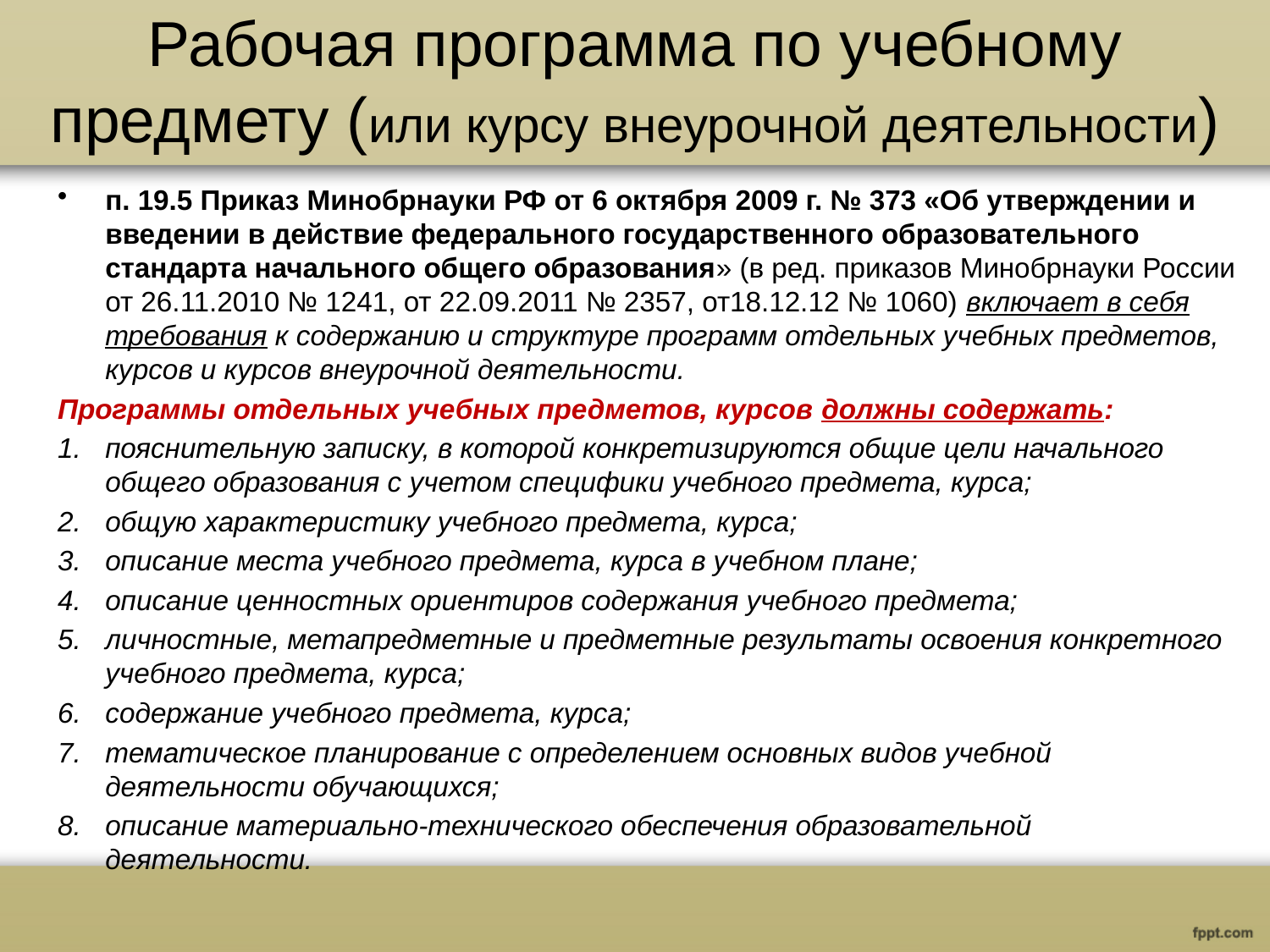

# Рабочая программа по учебному предмету (или курсу внеурочной деятельности)
п. 19.5 Приказ Минобрнауки РФ от 6 октября 2009 г. № 373 «Об утверждении и введении в действие федерального государственного образовательного стандарта начального общего образования» (в ред. приказов Минобрнауки России от 26.11.2010 № 1241, от 22.09.2011 № 2357, от18.12.12 № 1060) включает в себя требования к содержанию и структуре программ отдельных учебных предметов, курсов и курсов внеурочной деятельности.
Программы отдельных учебных предметов, курсов должны содержать:
пояснительную записку, в которой конкретизируются общие цели начального общего образования с учетом специфики учебного предмета, курса;
общую характеристику учебного предмета, курса;
описание места учебного предмета, курса в учебном плане;
описание ценностных ориентиров содержания учебного предмета;
личностные, метапредметные и предметные результаты освоения конкретного учебного предмета, курса;
содержание учебного предмета, курса;
тематическое планирование с определением основных видов учебной деятельности обучающихся;
описание материально-технического обеспечения образовательной деятельности.